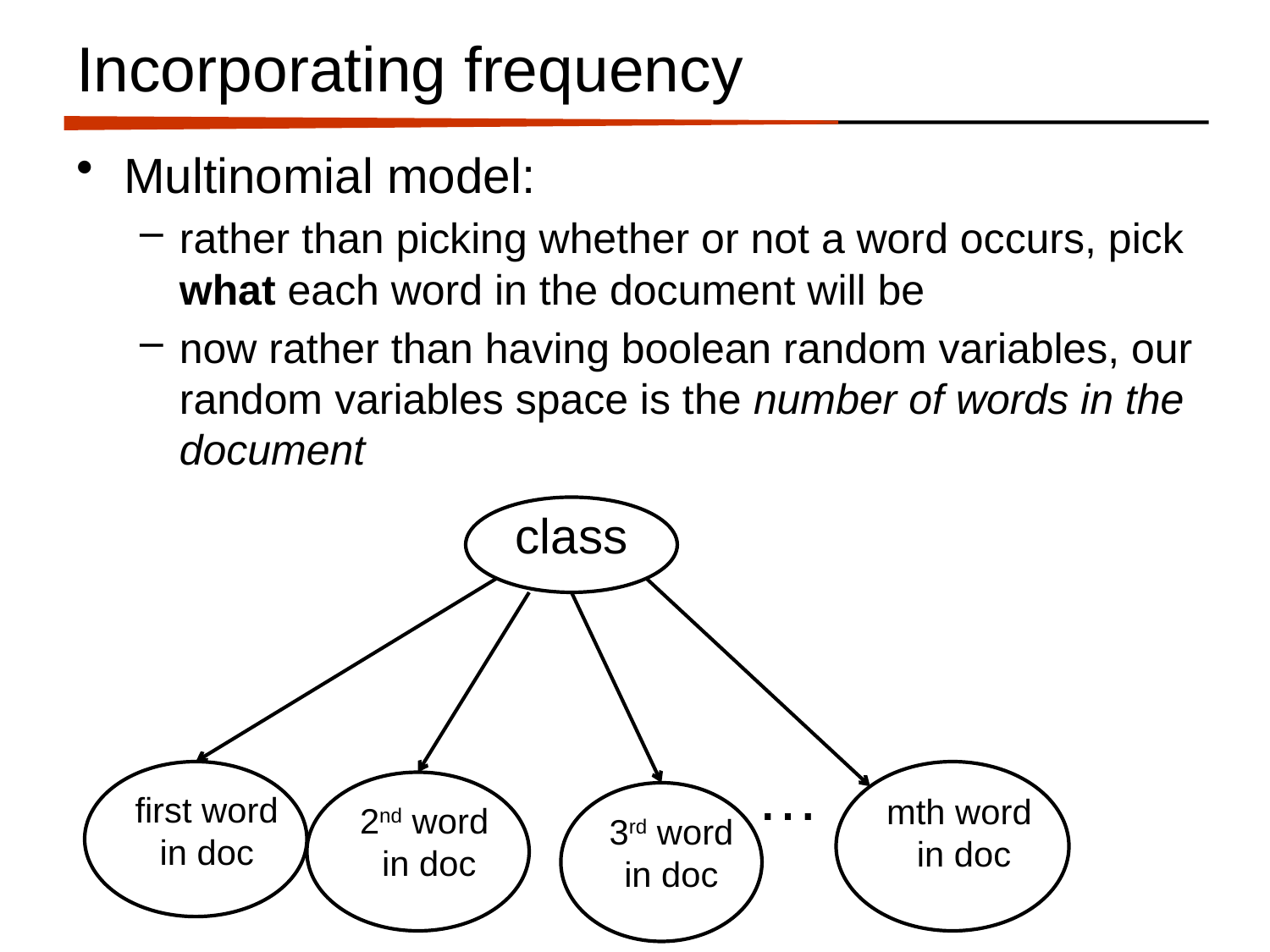

# Incorporating frequency
Multinomial model:
rather than picking whether or not a word occurs, pick what each word in the document will be
now rather than having boolean random variables, our random variables space is the number of words in the document

class
…

first word in doc

mth word
in doc

2nd word
in doc

3rd word in doc